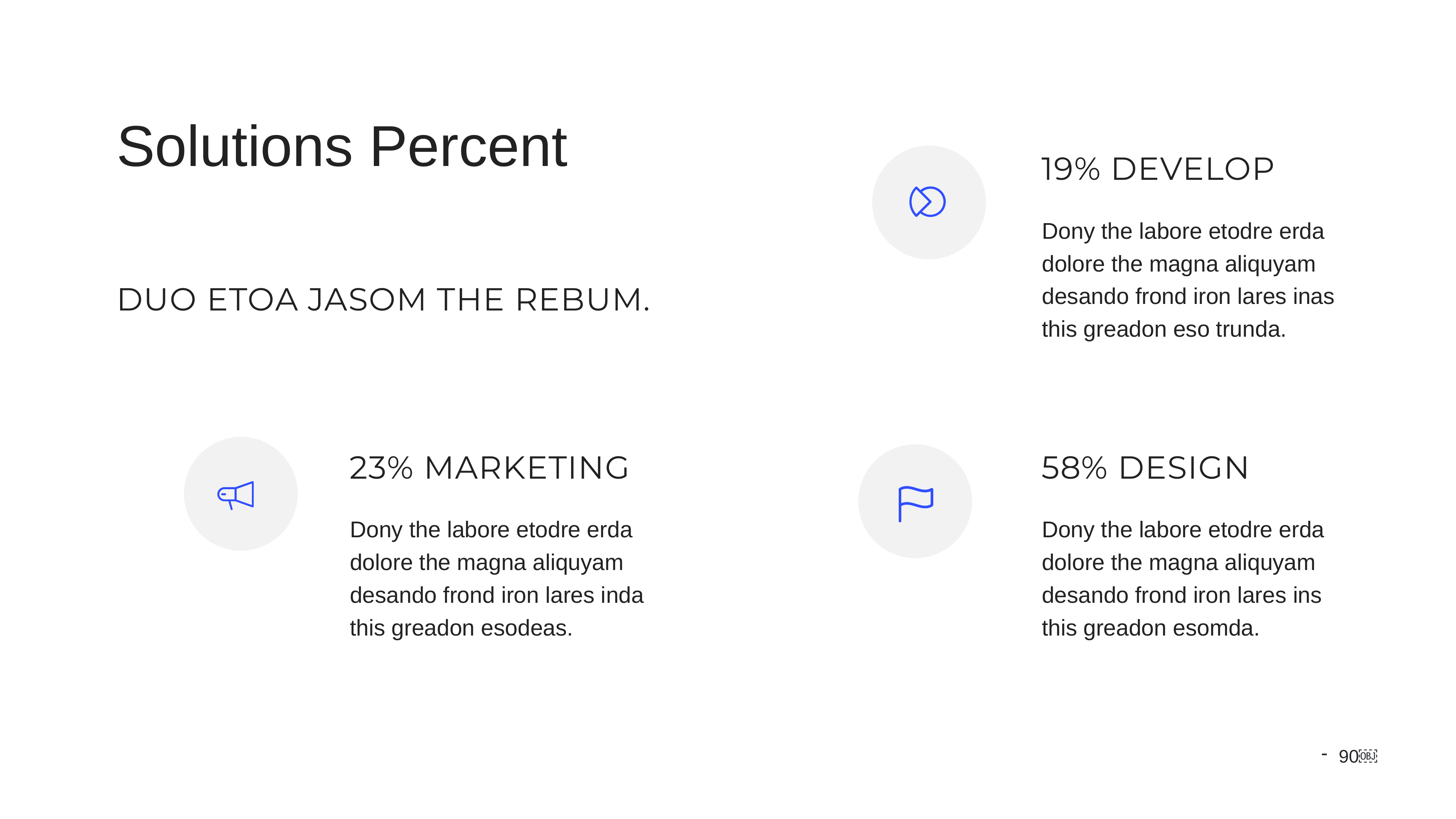

Solutions Percent

19% Develop

Dony the labore etodre erda dolore the magna aliquyam desando frond iron lares inas this greadon eso trunda.
duo etoa jasom THE rebum.

23% Marketing

58% Design

Dony the labore etodre erda dolore the magna aliquyam desando frond iron lares inda this greadon esodeas.
Dony the labore etodre erda dolore the magna aliquyam desando frond iron lares ins this greadon esomda.